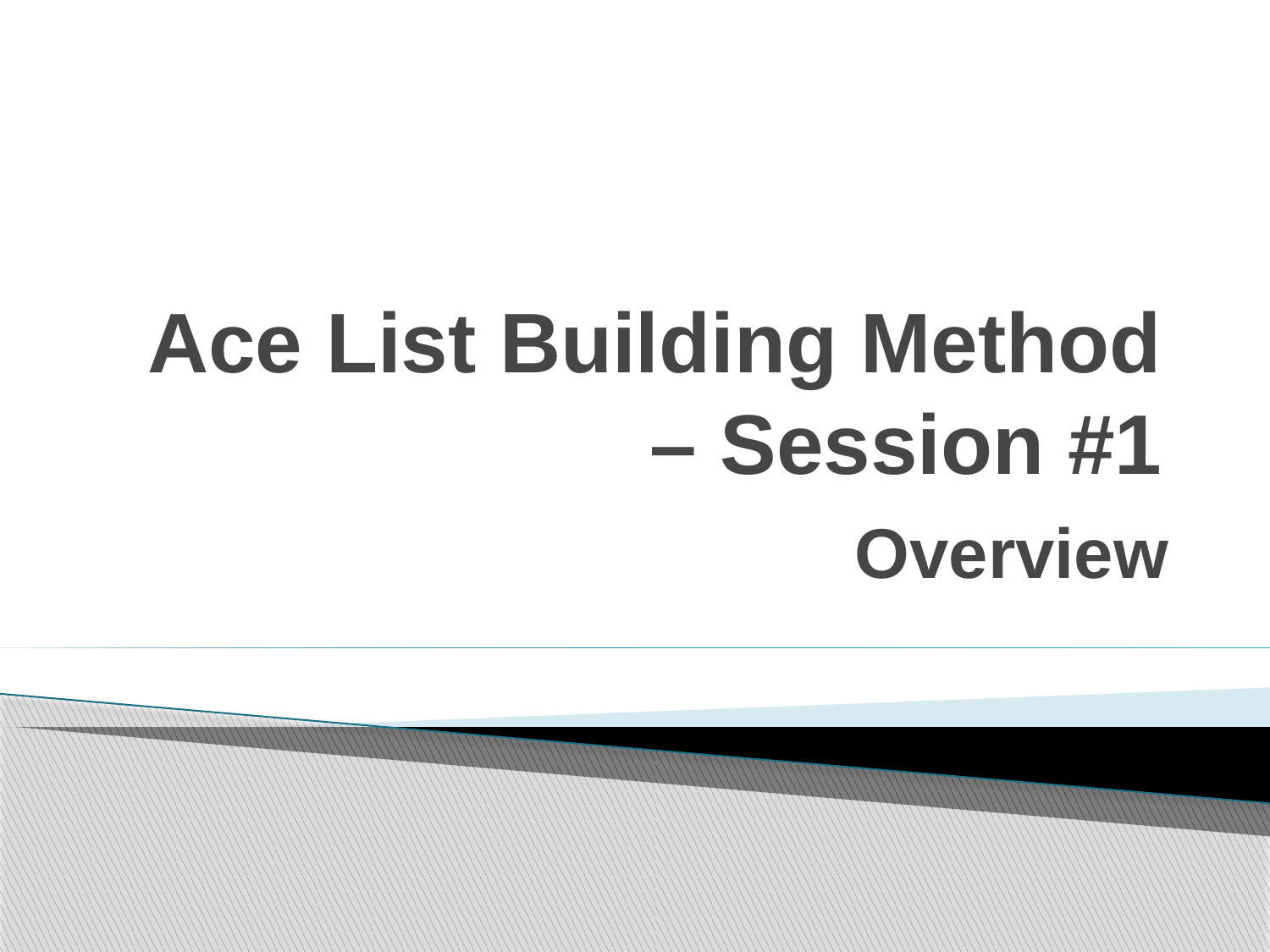

# Ace List Building Method – Session #1
Overview